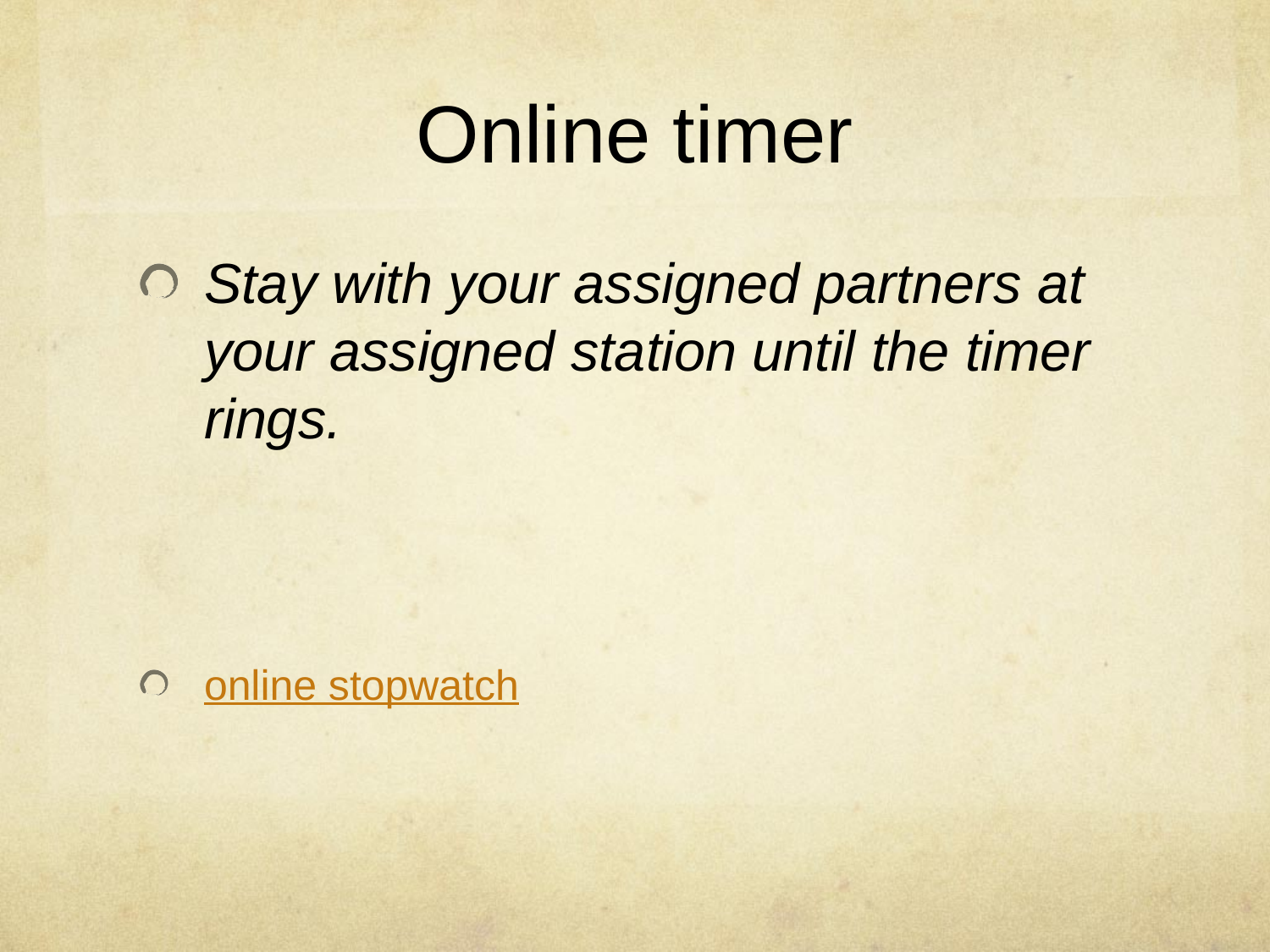

# Online timer
Stay with your assigned partners at your assigned station until the timer rings.

online stopwatch